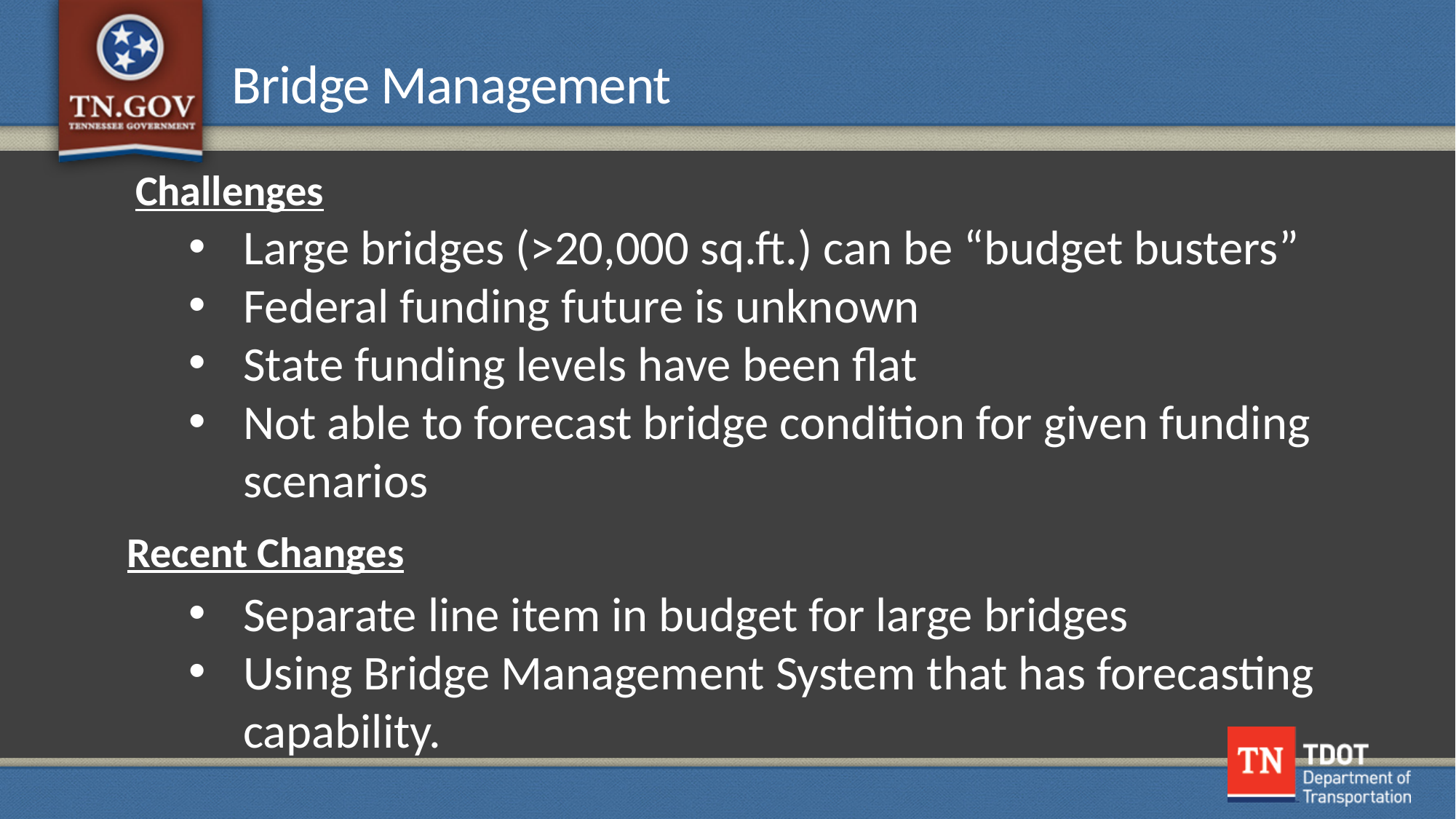

Bridge Management
Challenges
Large bridges (>20,000 sq.ft.) can be “budget busters”
Federal funding future is unknown
State funding levels have been flat
Not able to forecast bridge condition for given funding scenarios
Recent Changes
Separate line item in budget for large bridges
Using Bridge Management System that has forecasting capability.